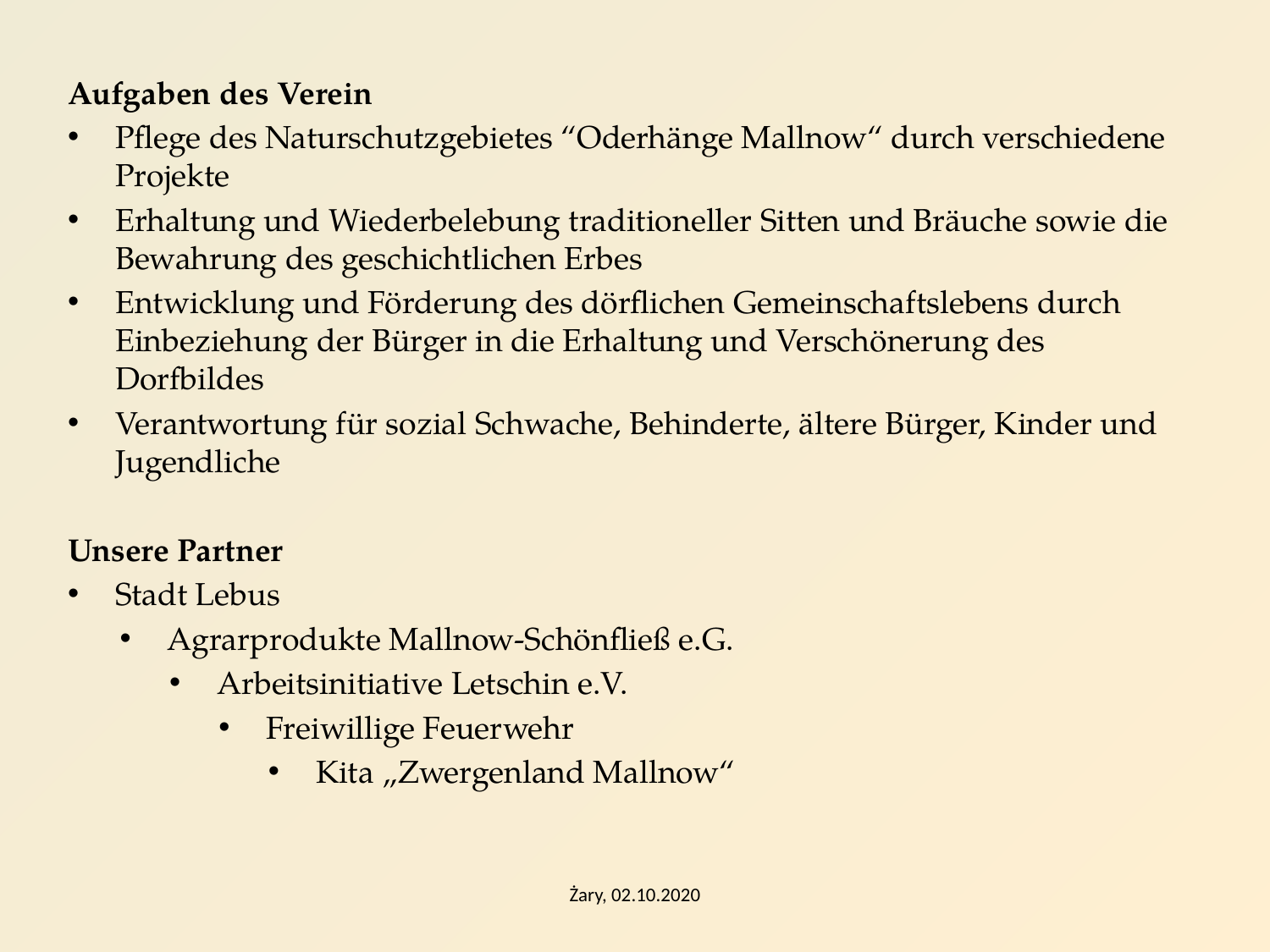

Aufgaben des Verein
Pflege des Naturschutzgebietes “Oderhänge Mallnow“ durch verschiedene Projekte
Erhaltung und Wiederbelebung traditioneller Sitten und Bräuche sowie die Bewahrung des geschichtlichen Erbes
Entwicklung und Förderung des dörflichen Gemeinschaftslebens durch Einbeziehung der Bürger in die Erhaltung und Verschönerung des Dorfbildes
Verantwortung für sozial Schwache, Behinderte, ältere Bürger, Kinder und Jugendliche

Unsere Partner
Stadt Lebus
Agrarprodukte Mallnow-Schönfließ e.G.
Arbeitsinitiative Letschin e.V.
Freiwillige Feuerwehr
Kita „Zwergenland Mallnow“

Żary, 02.10.2020